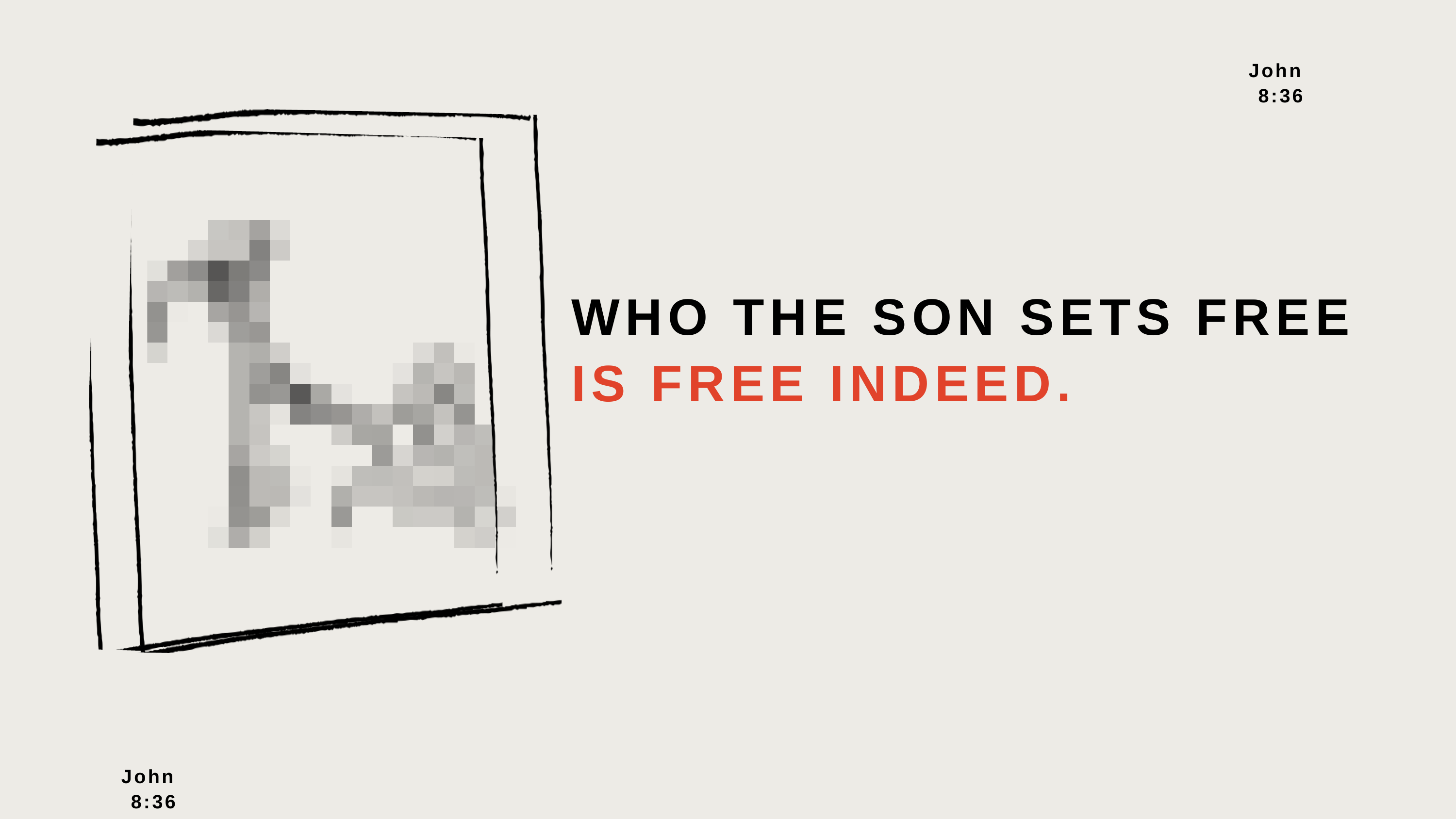

John 8:36

WHO THE SON SETS FREE
IS FREE INDEED.
John 8:36